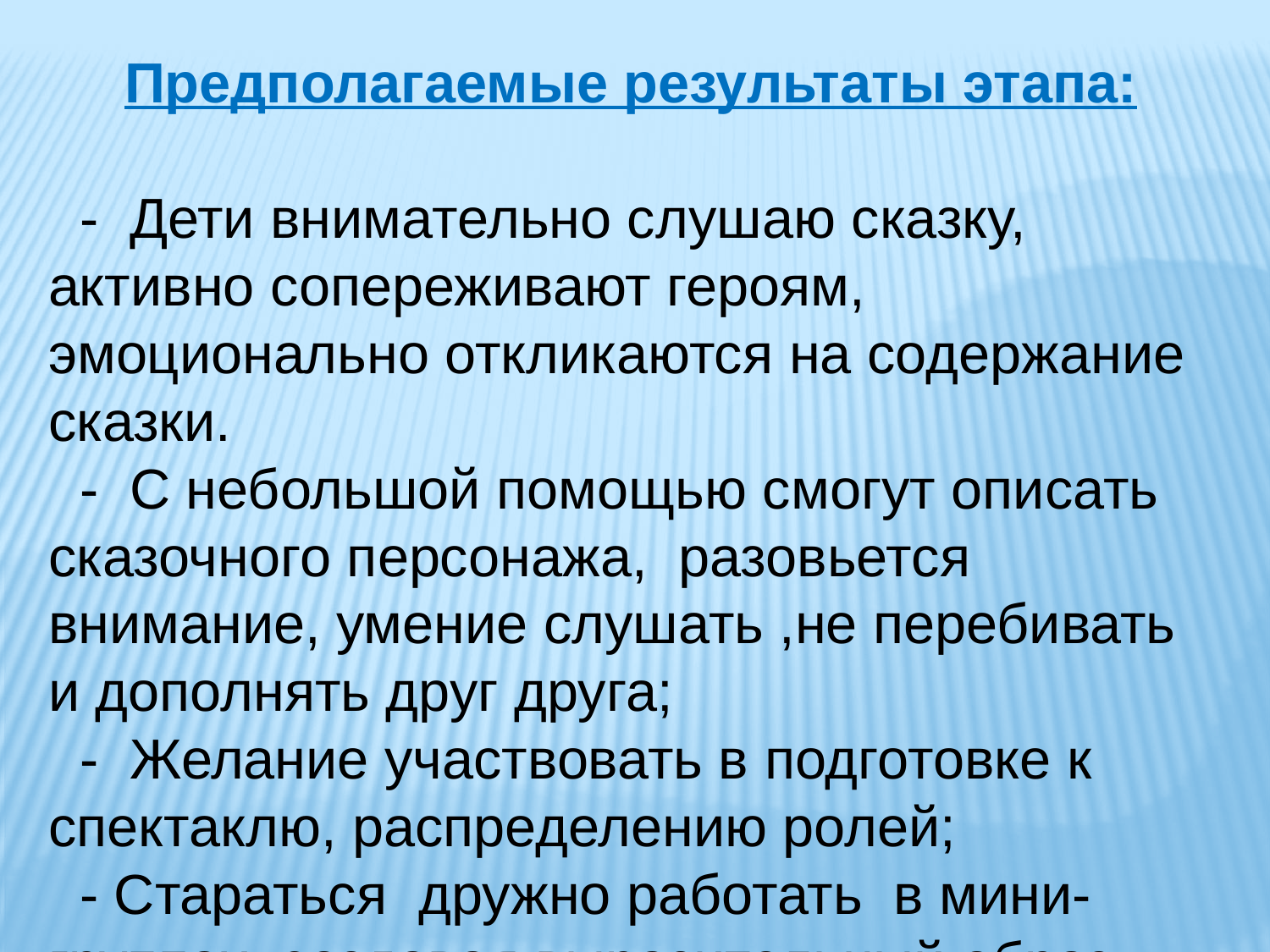

Предполагаемые результаты этапа:

  -  Дети внимательно слушаю сказку, активно сопереживают героям, эмоционально откликаются на содержание сказки.
  -  С небольшой помощью смогут описать сказочного персонажа,  разовьется внимание, умение слушать ,не перебивать и дополнять друг друга;
  -  Желание участвовать в подготовке к спектаклю, распределению ролей;
  - Стараться  дружно работать  в мини-группах, создавая выразительный образ героев.